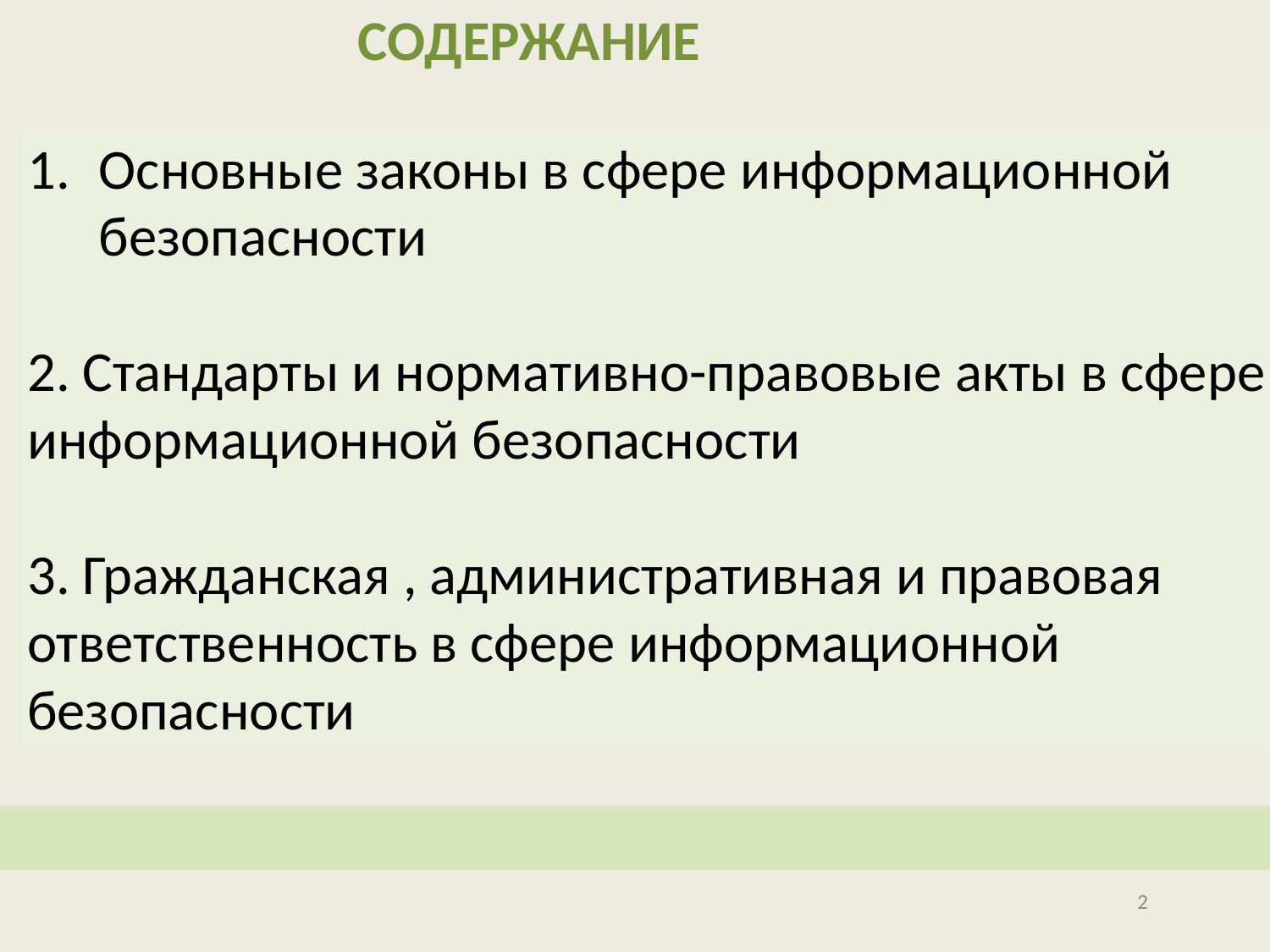

СОДЕРЖАНИЕ
Основные законы в сфере информационной безопасности

2. Стандарты и нормативно-правовые акты в сфере информационной безопасности

3. Гражданская , административная и правовая ответственность в сфере информационной безопасности

2